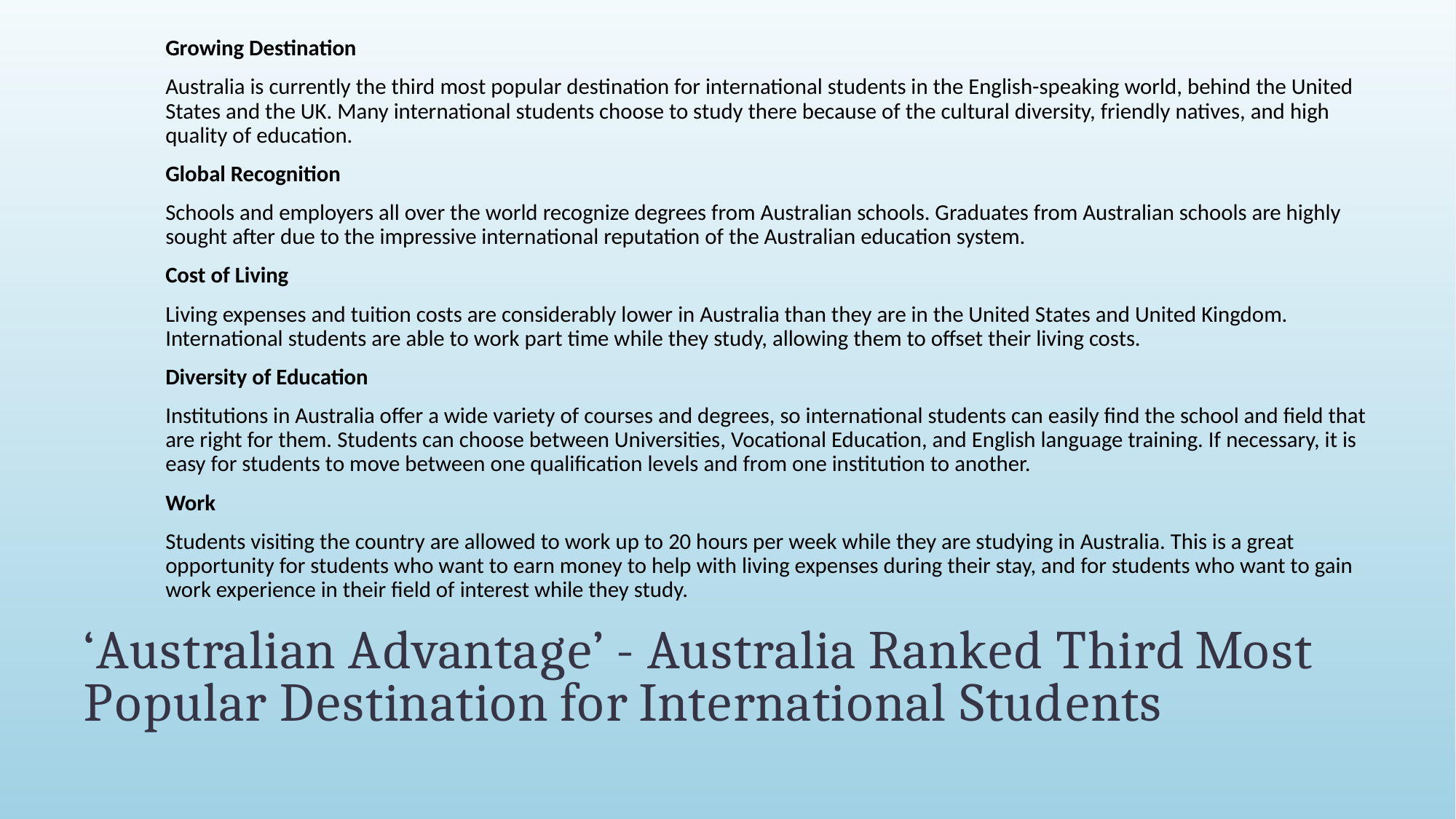

Growing Destination
Australia is currently the third most popular destination for international students in the English-speaking world, behind the United States and the UK. Many international students choose to study there because of the cultural diversity, friendly natives, and high quality of education.
Global Recognition
Schools and employers all over the world recognize degrees from Australian schools. Graduates from Australian schools are highly sought after due to the impressive international reputation of the Australian education system.
Cost of Living
Living expenses and tuition costs are considerably lower in Australia than they are in the United States and United Kingdom. International students are able to work part time while they study, allowing them to offset their living costs.
Diversity of Education
Institutions in Australia offer a wide variety of courses and degrees, so international students can easily find the school and field that are right for them. Students can choose between Universities, Vocational Education, and English language training. If necessary, it is easy for students to move between one qualification levels and from one institution to another.
Work
Students visiting the country are allowed to work up to 20 hours per week while they are studying in Australia. This is a great opportunity for students who want to earn money to help with living expenses during their stay, and for students who want to gain work experience in their field of interest while they study.
# ‘Australian Advantage’ - Australia Ranked Third Most Popular Destination for International Students